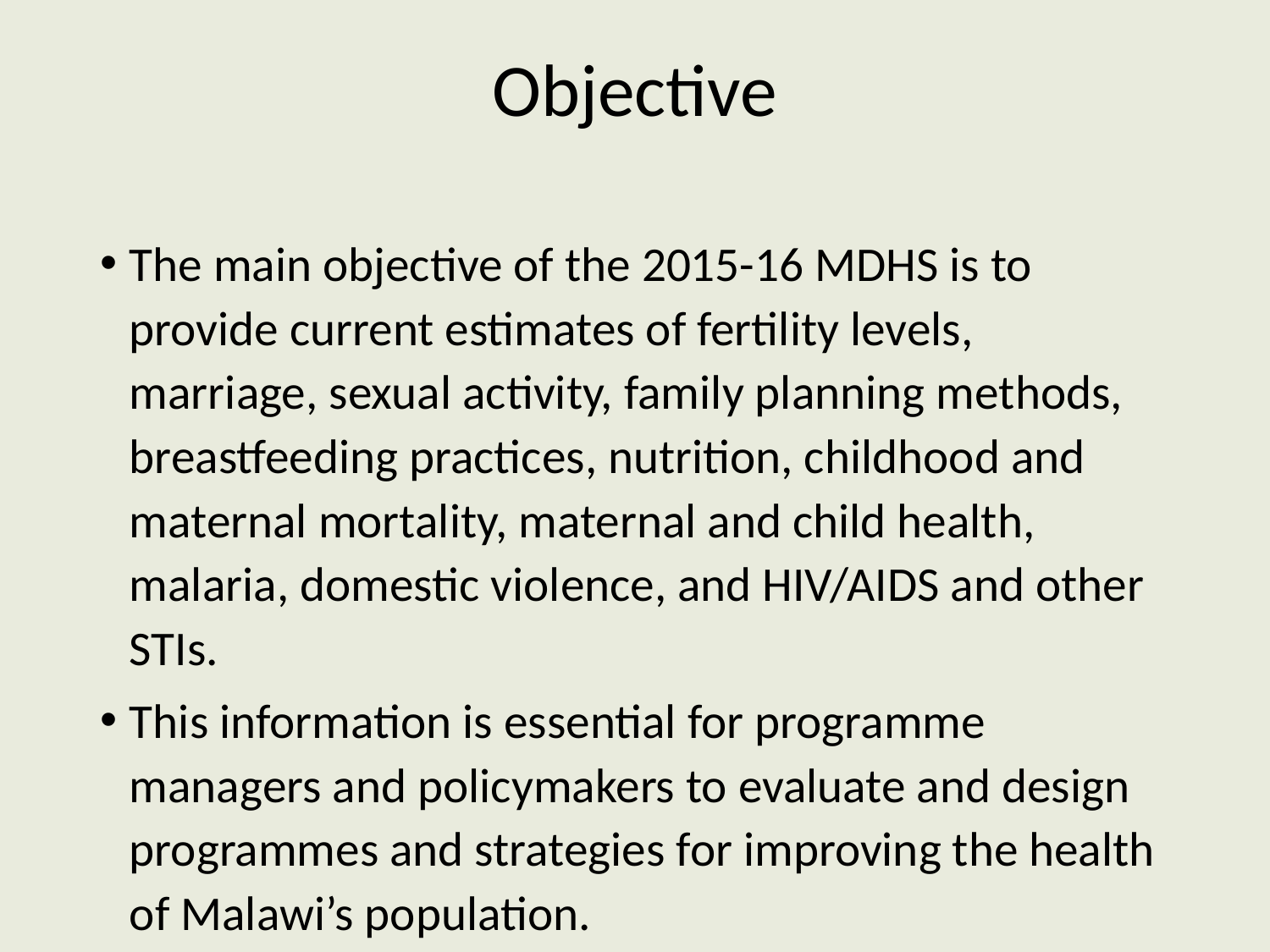

# Objective
The main objective of the 2015-16 MDHS is to provide current estimates of fertility levels, marriage, sexual activity, family planning methods, breastfeeding practices, nutrition, childhood and maternal mortality, maternal and child health, malaria, domestic violence, and HIV/AIDS and other STIs.
This information is essential for programme managers and policymakers to evaluate and design programmes and strategies for improving the health of Malawi’s population.